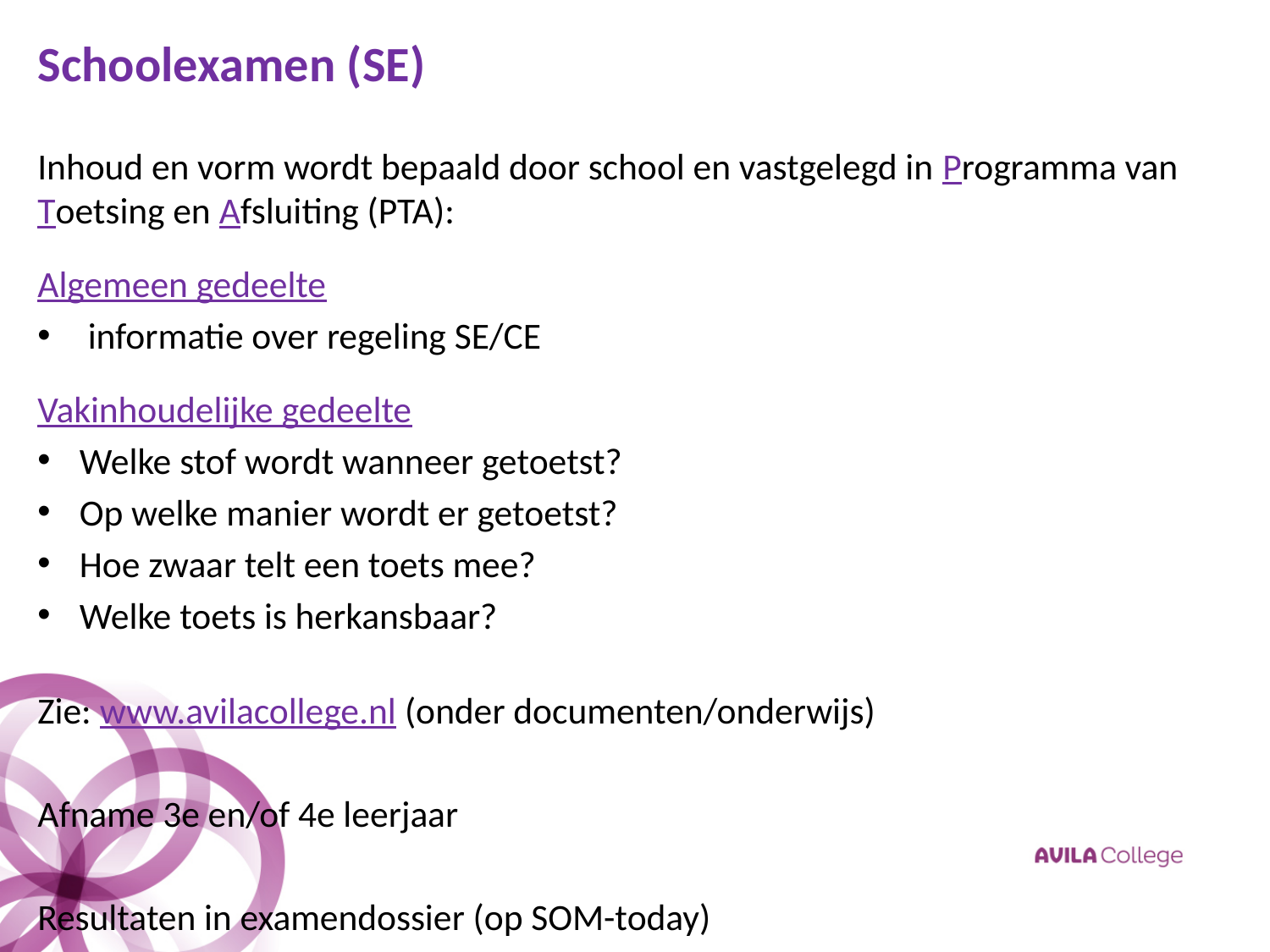

Schoolexamen (SE)

Inhoud en vorm wordt bepaald door school en vastgelegd in Programma van Toetsing en Afsluiting (PTA):
Algemeen gedeelte
 informatie over regeling SE/CE
Vakinhoudelijke gedeelte
Welke stof wordt wanneer getoetst?
Op welke manier wordt er getoetst?
Hoe zwaar telt een toets mee?
Welke toets is herkansbaar?

Zie: www.avilacollege.nl (onder documenten/onderwijs)

Afname 3e en/of 4e leerjaar

Resultaten in examendossier (op SOM-today)